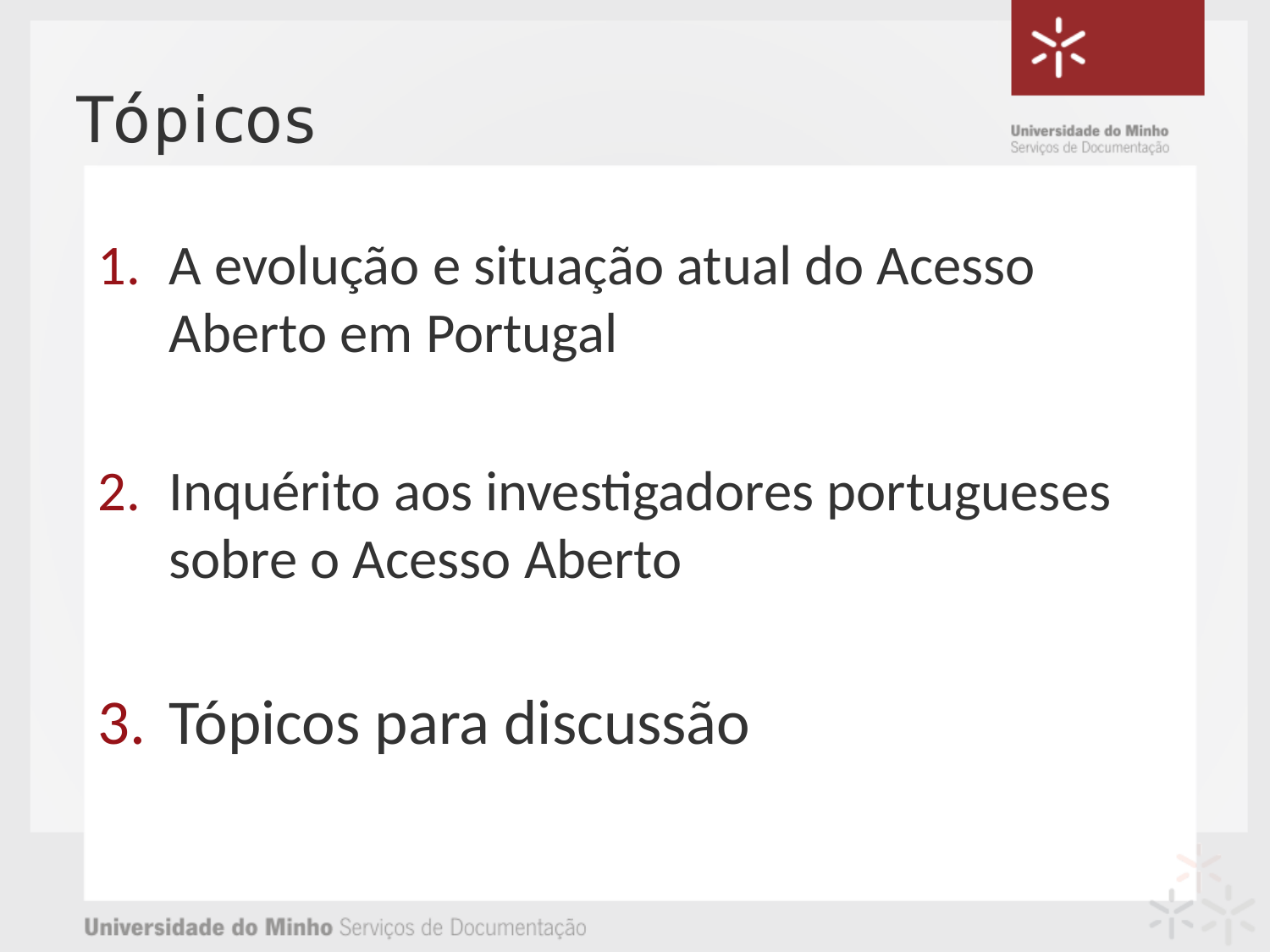

# Tópicos
A evolução e situação atual do Acesso Aberto em Portugal

Inquérito aos investigadores portugueses sobre o Acesso Aberto

Tópicos para discussão